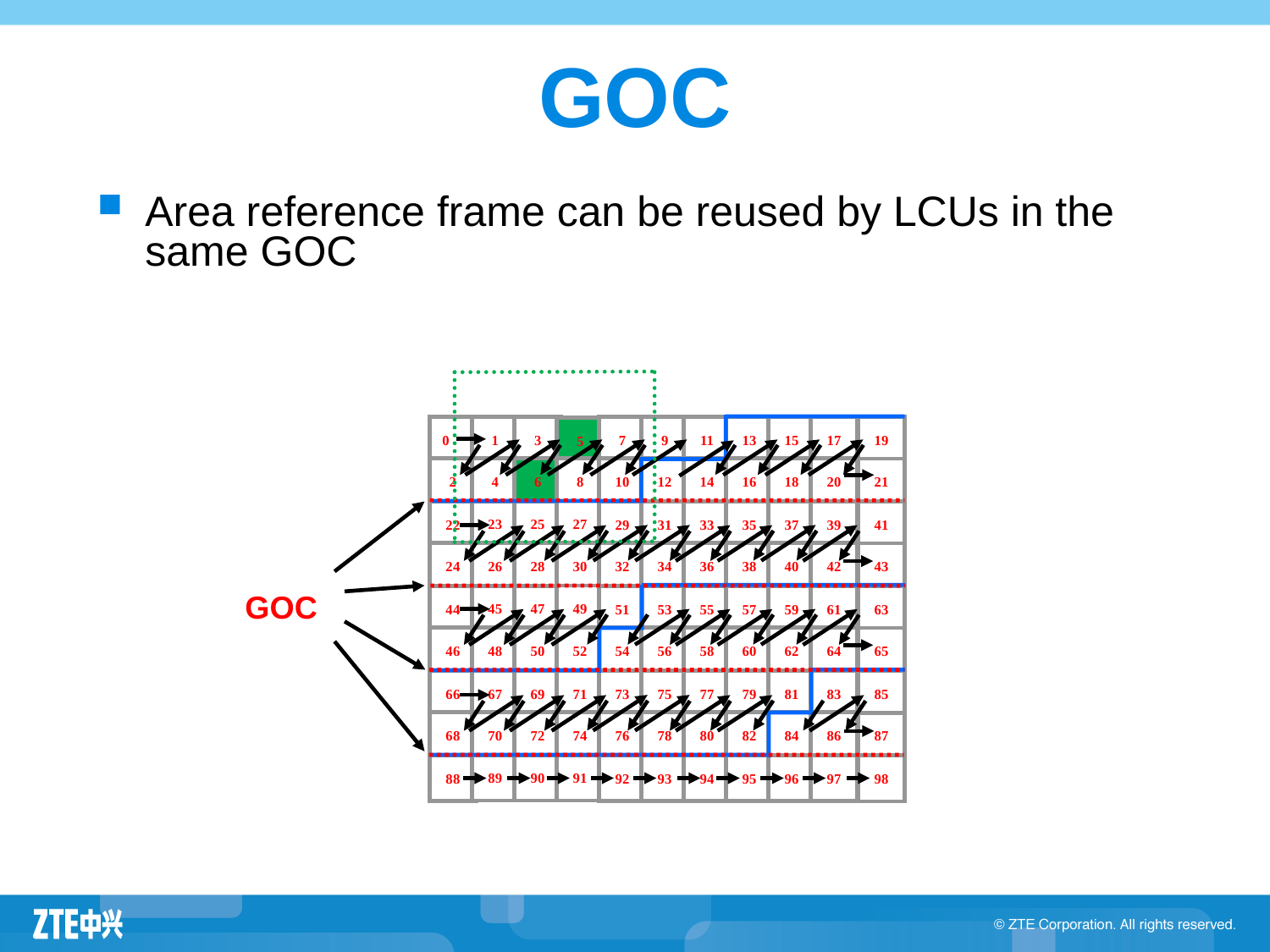

# GOC
Area reference frame can be reused by LCUs in the same GOC

0
1
3
7
9
17
11
13
15
19
5

2
4
6
8
10
12
20
14
16
18
21

27
22
23
25
29
31
39
33
35
37

41

24
26
28
30
32
34
42
36
38
40
43
GOC

49
44
45
47
51
53
61
55
57
59
63

46
48
50
52
54
56
64
58
60
62

65

66
67
69
71
73
75
83
77
79
81
85
74
68
70
72
76
78
80
82
84
86

87

88
89
90
91
92
93
97
94
95
96
98